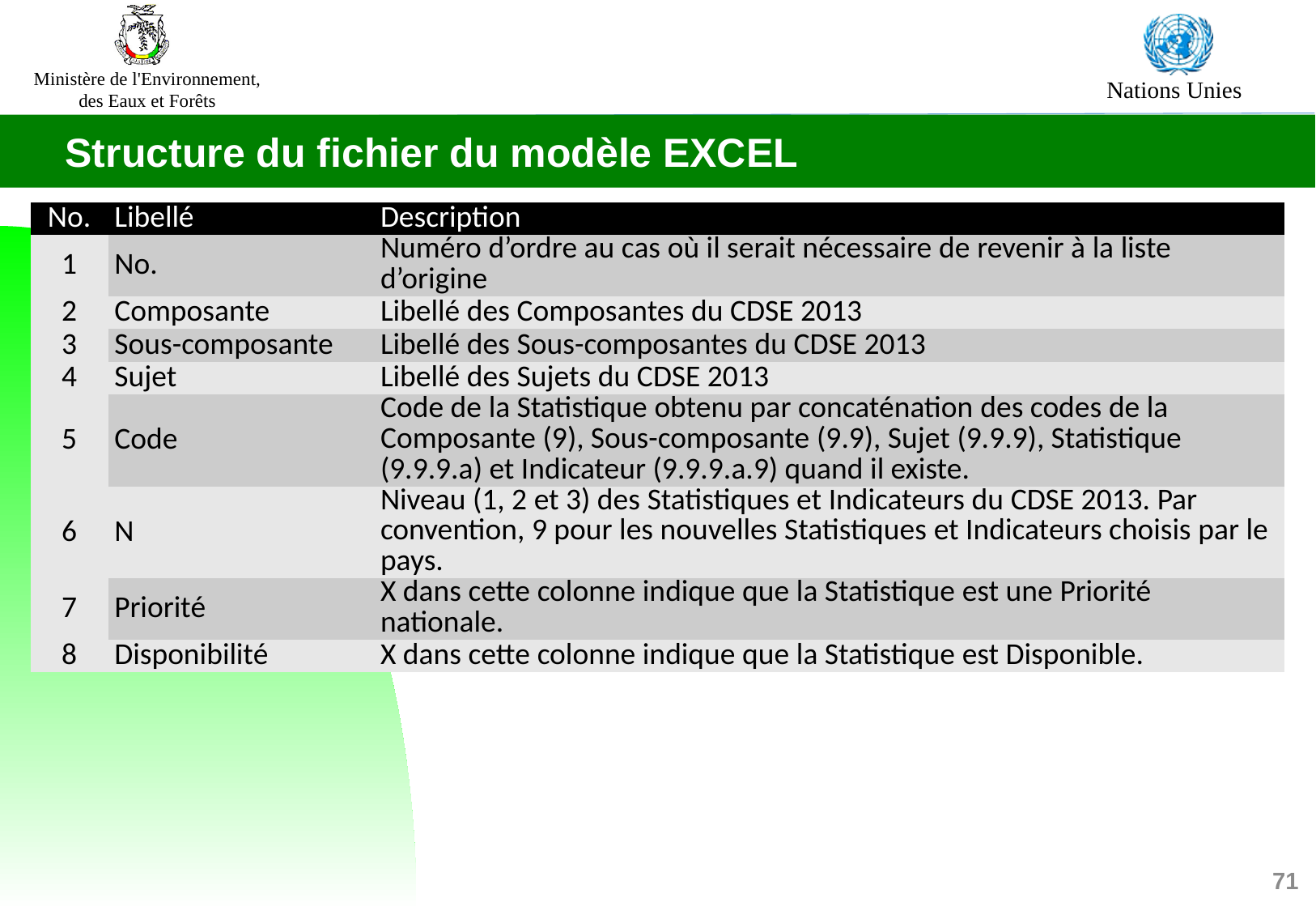

Structure du fichier du modèle EXCEL
| No. | Libellé | Description |
| --- | --- | --- |
| 1 | No. | Numéro d’ordre au cas où il serait nécessaire de revenir à la liste d’origine |
| 2 | Composante | Libellé des Composantes du CDSE 2013 |
| 3 | Sous-composante | Libellé des Sous-composantes du CDSE 2013 |
| 4 | Sujet | Libellé des Sujets du CDSE 2013 |
| 5 | Code | Code de la Statistique obtenu par concaténation des codes de la Composante (9), Sous-composante (9.9), Sujet (9.9.9), Statistique (9.9.9.a) et Indicateur (9.9.9.a.9) quand il existe. |
| 6 | N | Niveau (1, 2 et 3) des Statistiques et Indicateurs du CDSE 2013. Par convention, 9 pour les nouvelles Statistiques et Indicateurs choisis par le pays. |
| 7 | Priorité | X dans cette colonne indique que la Statistique est une Priorité nationale. |
| 8 | Disponibilité | X dans cette colonne indique que la Statistique est Disponible. |
71